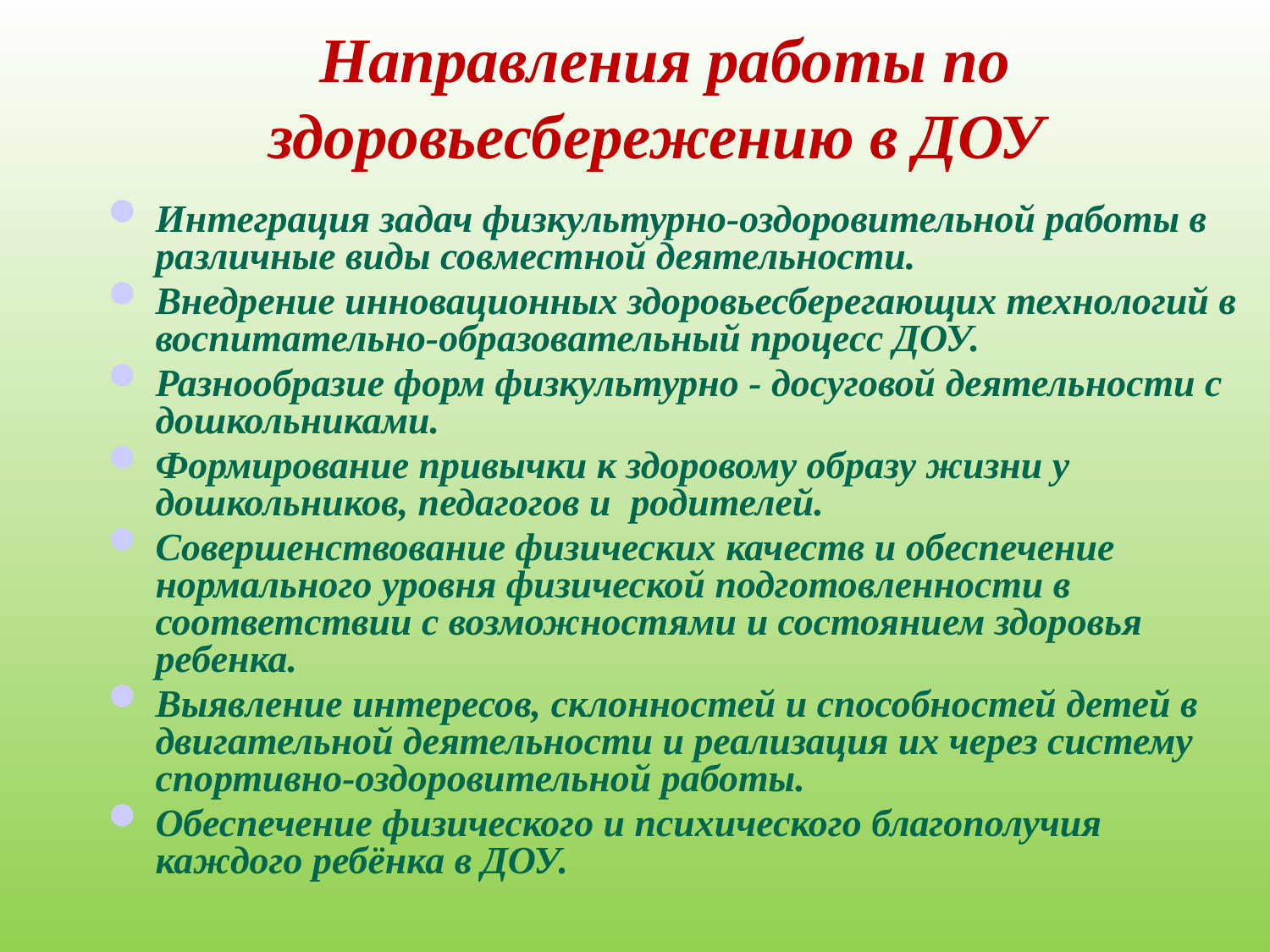

# Направления работы по здоровьесбережению в ДОУ
Интеграция задач физкультурно-оздоровительной работы в различные виды совместной деятельности.
Внедрение инновационных здоровьесберегающих технологий в воспитательно-образовательный процесс ДОУ.
Разнообразие форм физкультурно - досуговой деятельности с дошкольниками.
Формирование привычки к здоровому образу жизни у дошкольников, педагогов и  родителей.
Совершенствование физических качеств и обеспечение нормального уровня физической подготовленности в соответствии с возможностями и состоянием здоровья ребенка.
Выявление интересов, склонностей и способностей детей в двигательной деятельности и реализация их через систему спортивно-оздоровительной работы.
Обеспечение физического и психического благополучия каждого ребёнка в ДОУ.